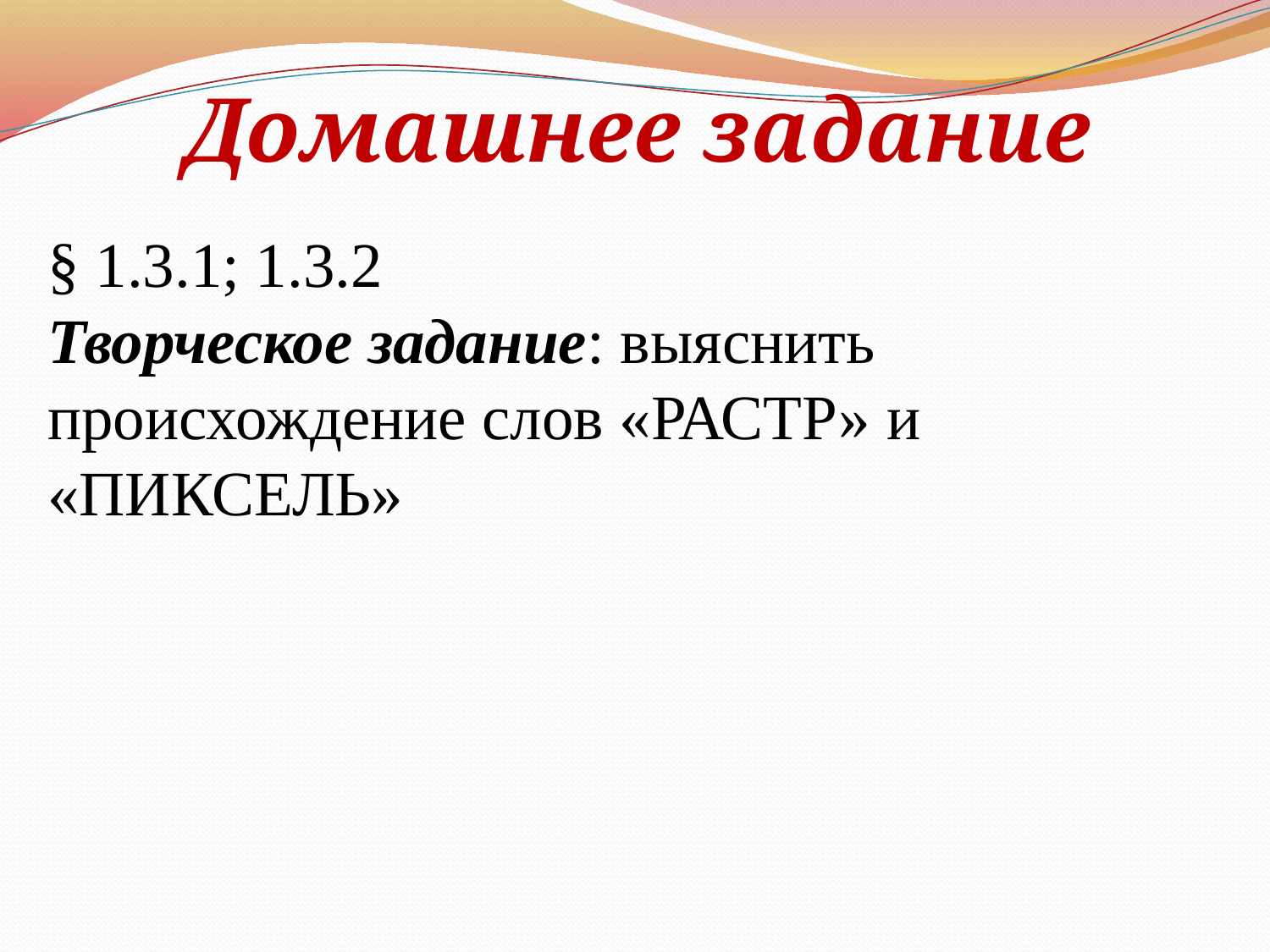

Домашнее задание
§ 1.3.1; 1.3.2
Творческое задание: выяснить происхождение слов «РАСТР» и «ПИКСЕЛЬ»